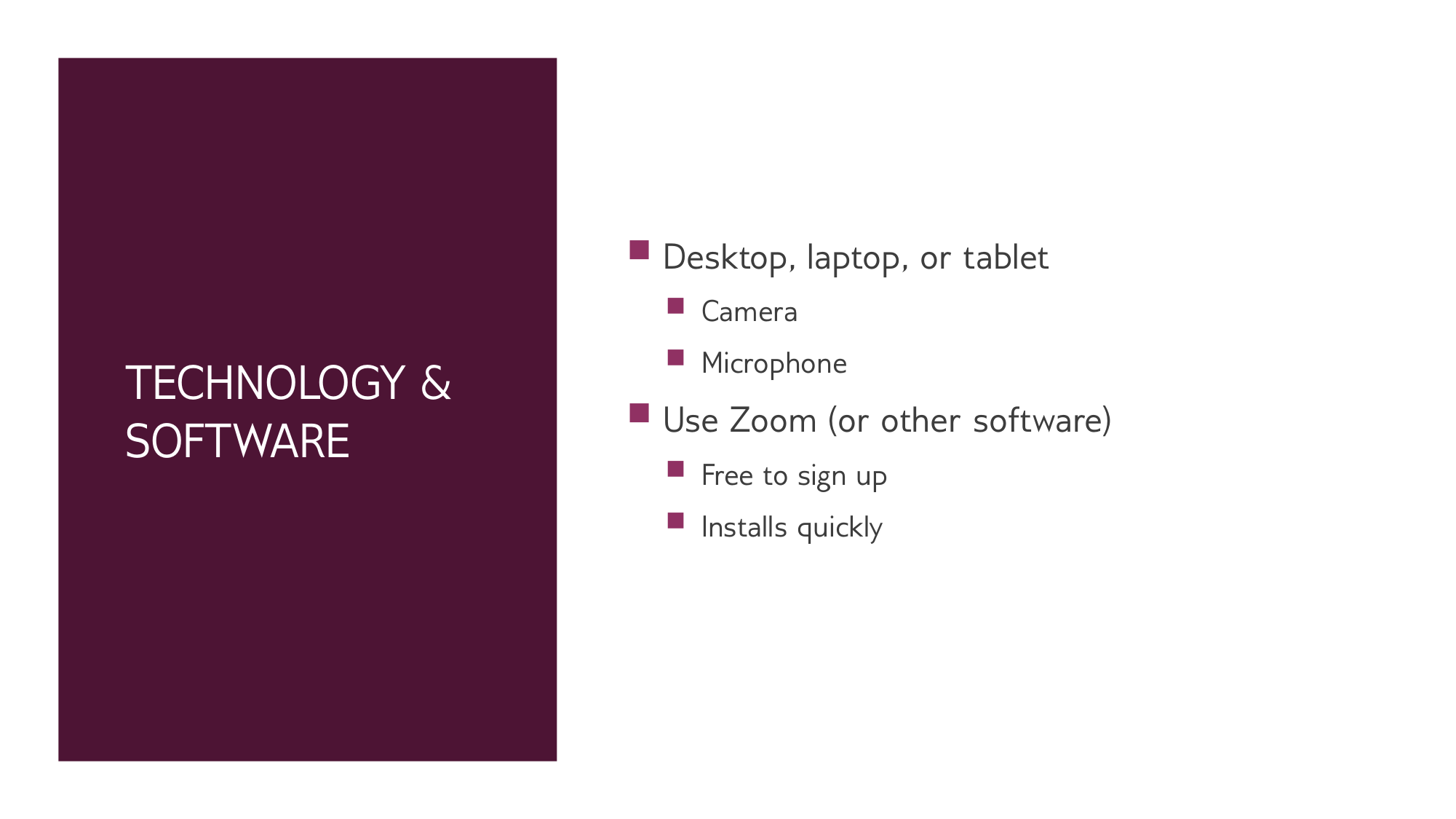

# Technology & Software
Desktop, laptop, or tablet
Camera
Microphone
Use Zoom (or other software)
Free to sign up
Installs quickly